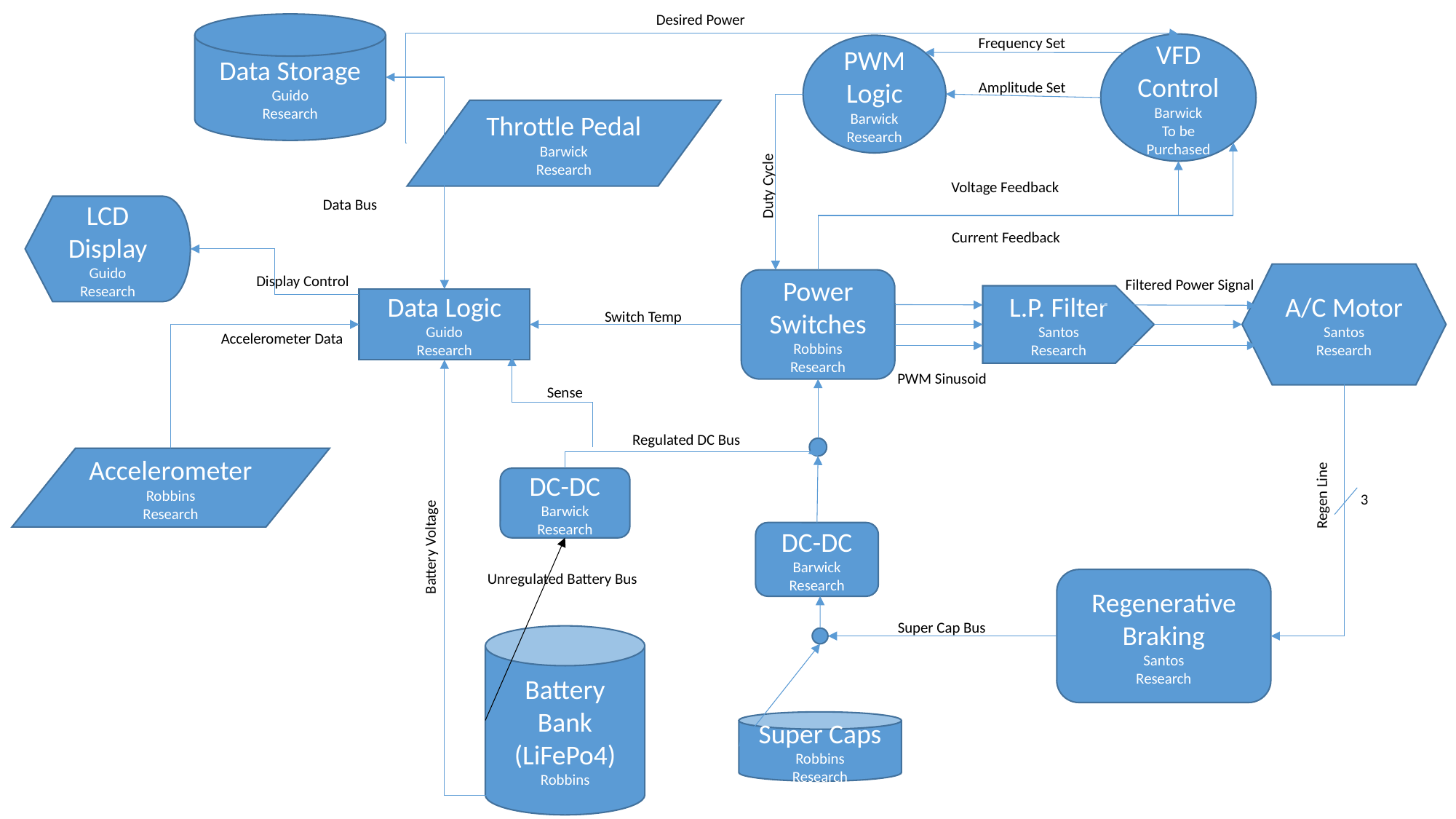

Desired Power
Data Storage
Guido
Research
Frequency Set
VFD Control
Barwick
To be Purchased
PWM
Logic
Barwick
Research
Amplitude Set
Throttle Pedal
Barwick
Research
Duty Cycle
Voltage Feedback
Data Bus
LCD Display
Guido
Research
Current Feedback
A/C Motor
Santos
Research
Display Control
Filtered Power Signal
Power Switches
Robbins
Research
L.P. Filter
Santos
Research
Data Logic
Guido
Research
Switch Temp
Accelerometer Data
PWM Sinusoid
Sense
Regulated DC Bus

Accelerometer
Robbins
Research
DC-DC
Barwick
Research
Regen Line
3
DC-DC
Barwick
Research
Battery Voltage
Unregulated Battery Bus
Regenerative Braking
Santos
Research
Super Cap Bus
Battery Bank (LiFePo4)
Robbins

Super Caps
Robbins
Research